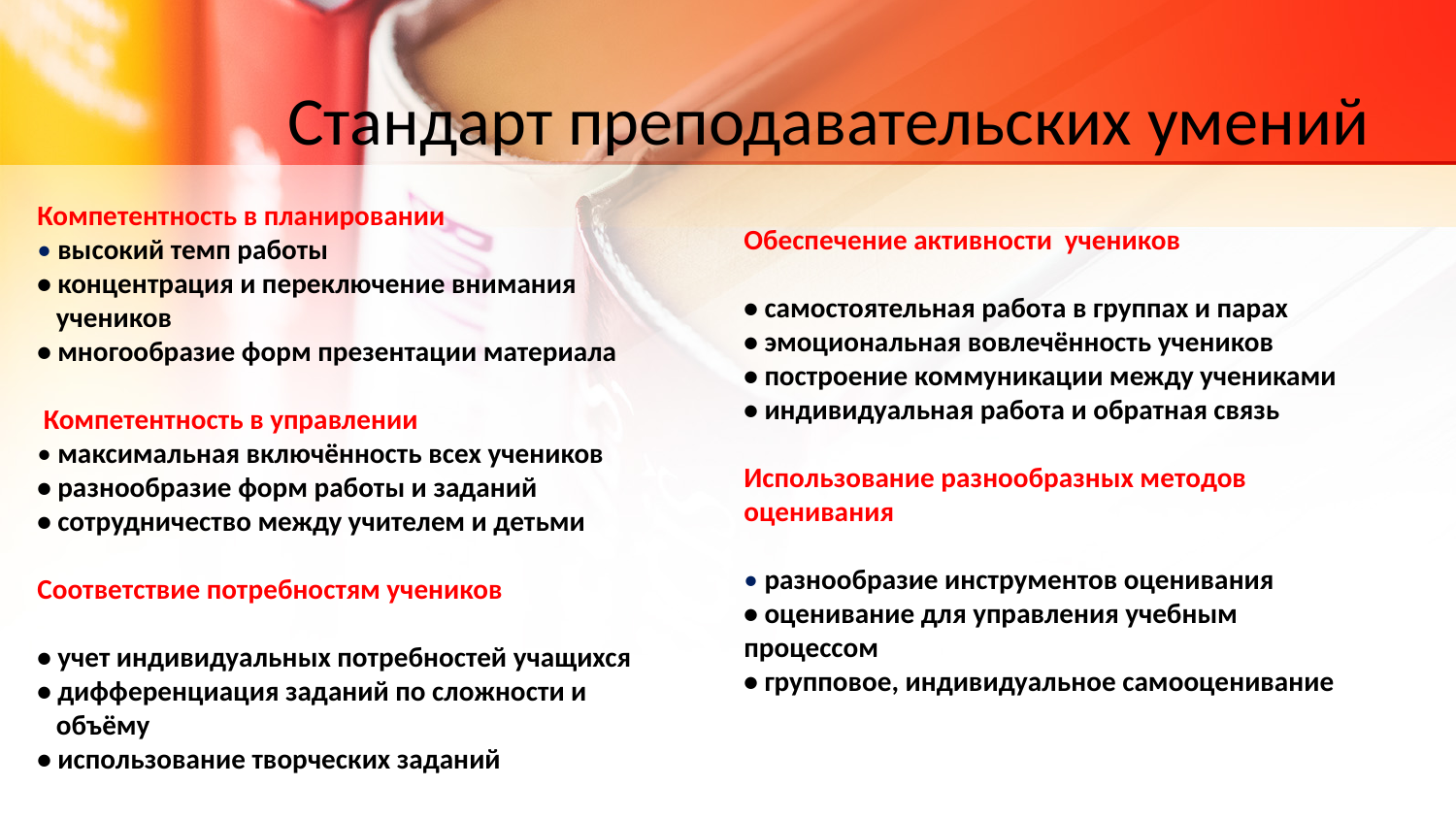

# Стандарт преподавательских умений
Компетентность в планировании
• высокий темп работы
• концентрация и переключение внимания
   учеников
• многообразие форм презентации материала

 Компетентность в управлении
• максимальная включённость всех учеников
• разнообразие форм работы и заданий
• сотрудничество между учителем и детьми

Соответствие потребностям учеников

• учет индивидуальных потребностей учащихся
• дифференциация заданий по сложности и
   объёму
• использование творческих заданий
Обеспечение активности  учеников

• самостоятельная работа в группах и парах
• эмоциональная вовлечённость учеников
• построение коммуникации между учениками
• индивидуальная работа и обратная связь

Использование разнообразных методов оценивания

• разнообразие инструментов оценивания
• оценивание для управления учебным процессом
• групповое, индивидуальное самооценивание